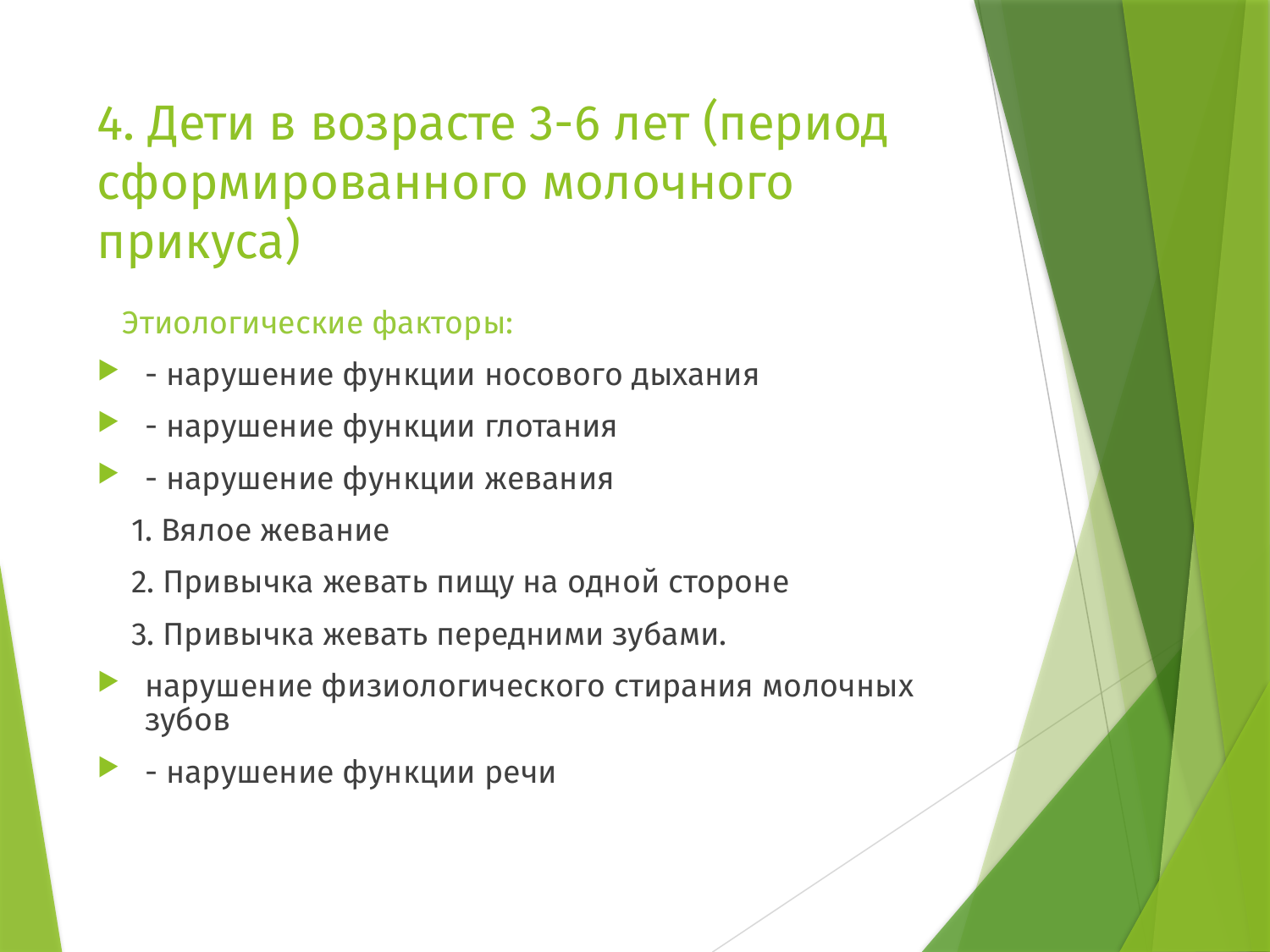

# 4. Дети в возрасте 3-6 лет (период сформированного молочного прикуса)
   Этиологические факторы:
- нарушение функции носового дыхания
- нарушение функции глотания
- нарушение функции жевания
    1. Вялое жевание
    2. Привычка жевать пищу на одной стороне
    3. Привычка жевать передними зубами.
нарушение физиологического стирания молочных зубов
- нарушение функции речи